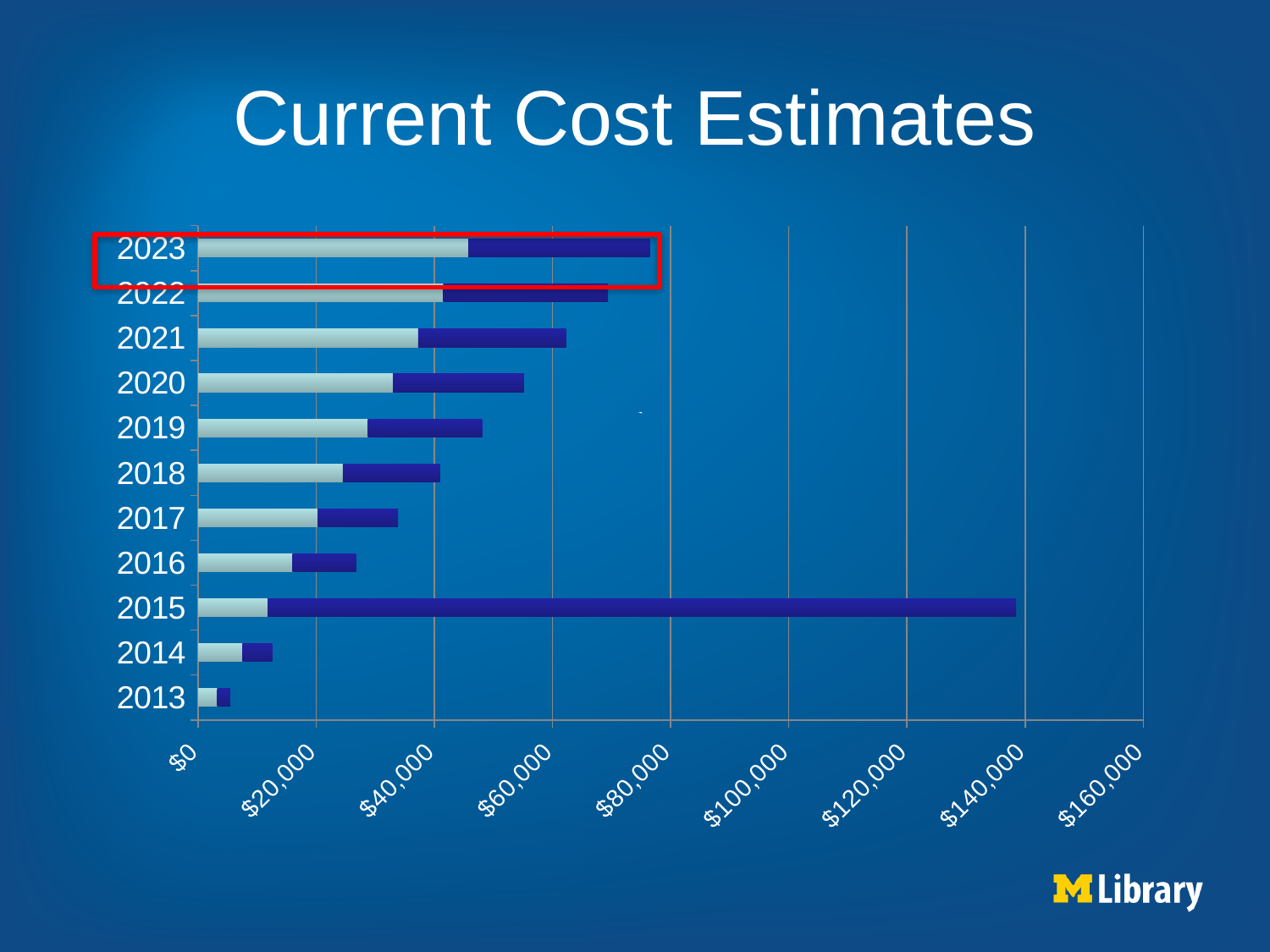

# Current Cost Estimates

### Chart

| Category | Primary | Backup |
|---|---|---|
| 2013.0 | 3250.0 | 2176.0 |
| 2014.0 | 7500.0 | 5032.0 |
| 2015.0 | 11750.0 | 126730.0 |
| 2016.0 | 16000.0 | 10744.0 |
| 2017.0 | 20250.0 | 13600.0 |
| 2018.0 | 24500.0 | 16456.0 |
| 2019.0 | 28750.0 | 19312.0 |
| 2020.0 | 33000.0 | 22168.0 |
| 2021.0 | 37250.0 | 25024.0 |
| 2022.0 | 41500.0 | 27880.0 |
| 2023.0 | 45750.0 | 30736.0 |